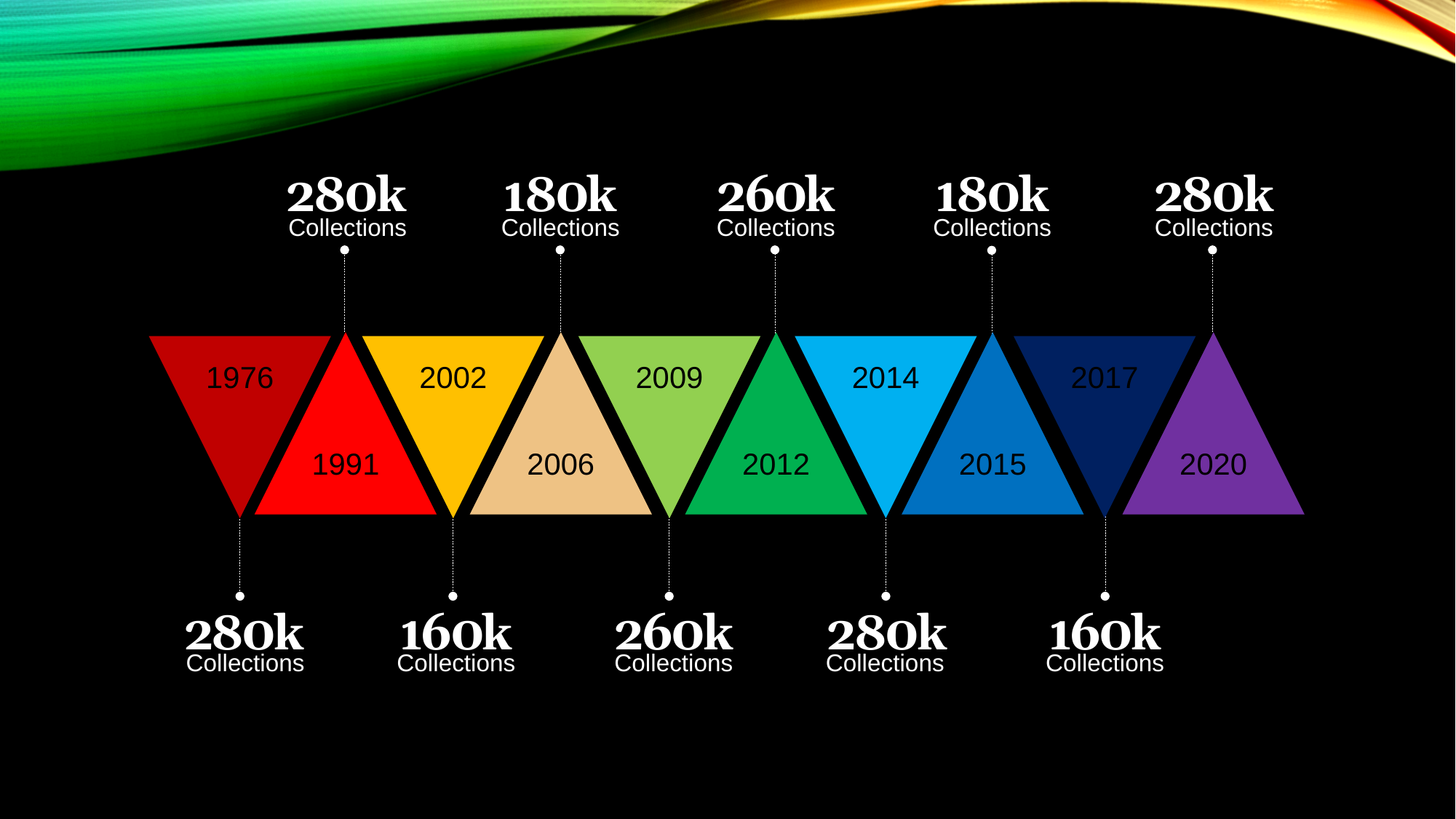

280k
180k
260k
180k
280k
Collections
Collections
Collections
Collections
Collections
1991
2006
2012
2015
2020
1976
2002
2009
2014
2017
280k
160k
260k
280k
160k
Collections
Collections
Collections
Collections
Collections